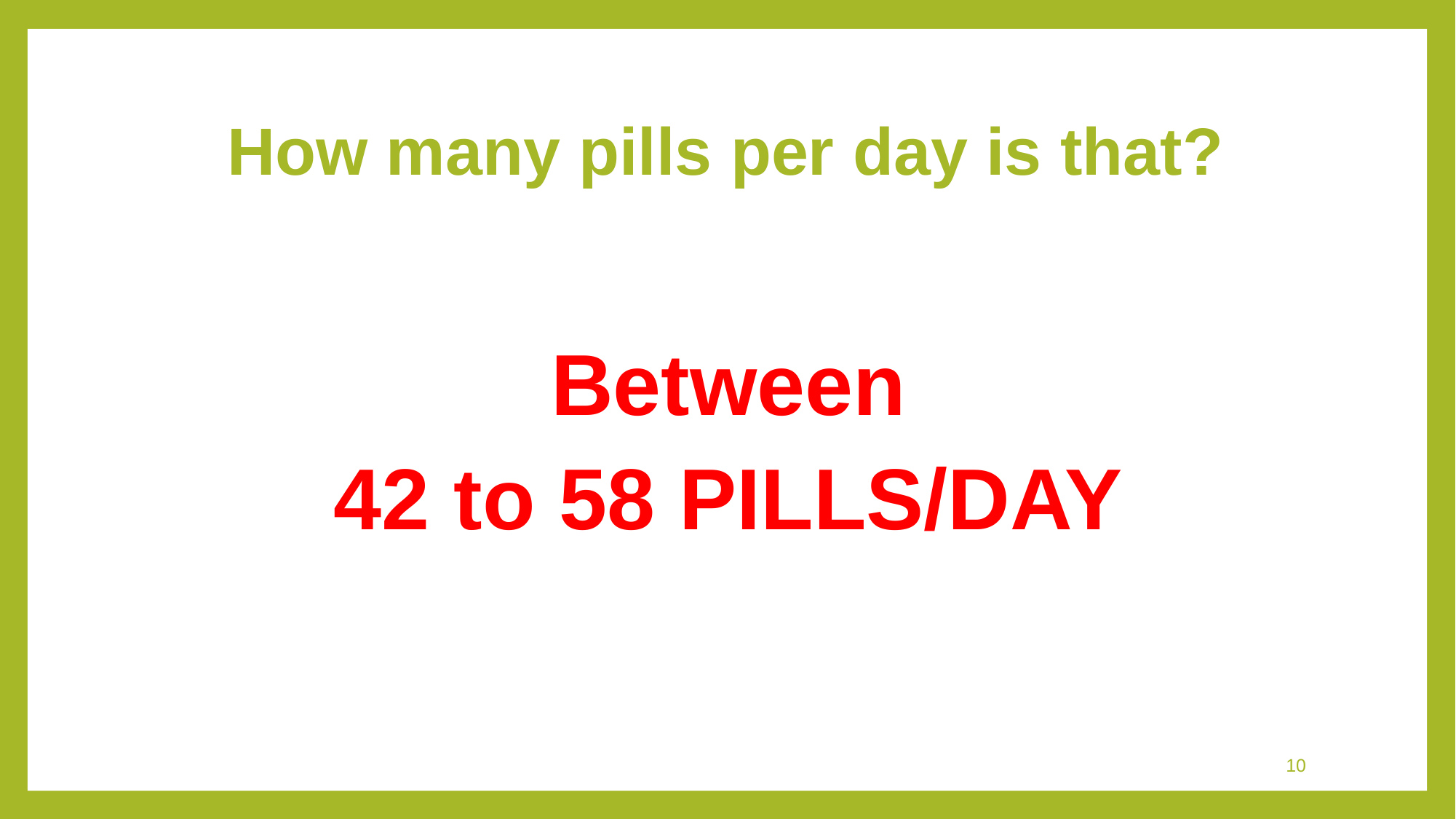

# How many pills per day is that?

Between
42 to 58 PILLS/DAY
10